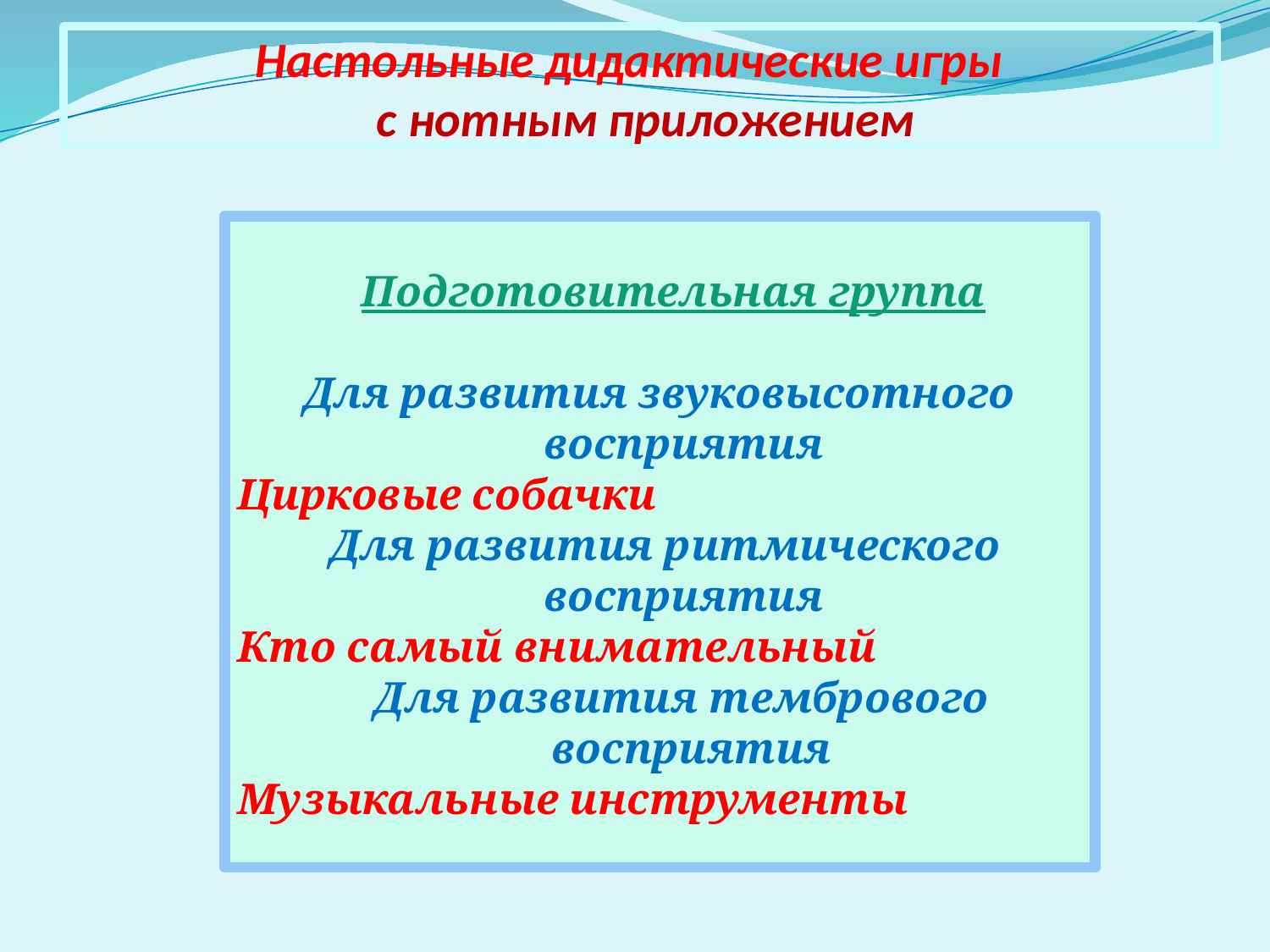

# Настольные дидактические игры с нотным приложением

   Подготовительная группа

Для развития звуковысотного восприятия
Цирковые собачки
 Для развития ритмического восприятия
Кто самый внимательный
    Для развития тембрового восприятия
Музыкальные инструменты